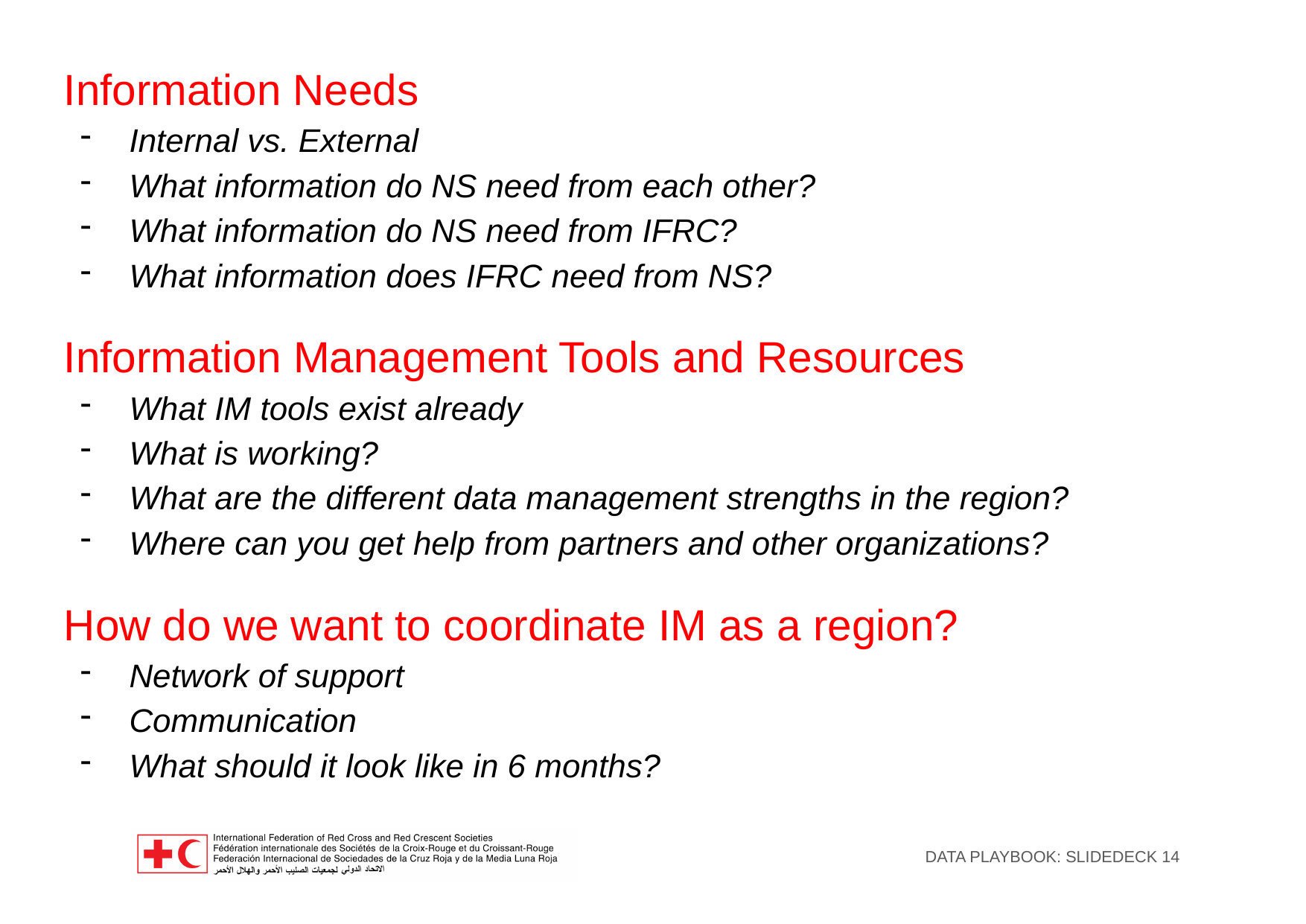

Information Needs
Internal vs. External
What information do NS need from each other?
What information do NS need from IFRC?
What information does IFRC need from NS?

Information Management Tools and Resources
What IM tools exist already
What is working?
What are the different data management strengths in the region?
Where can you get help from partners and other organizations?

How do we want to coordinate IM as a region?
Network of support
Communication
What should it look like in 6 months?